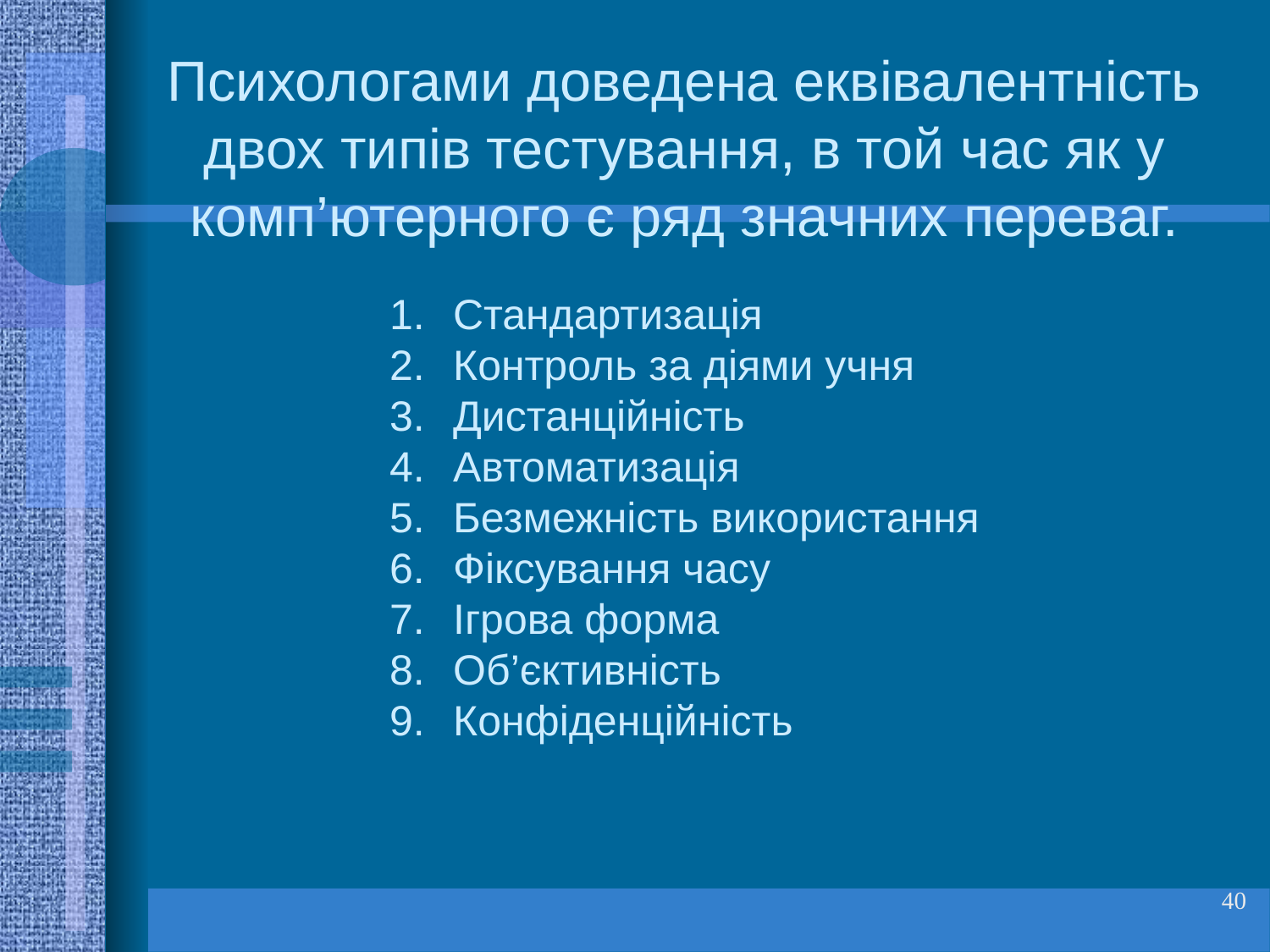

# Психологами доведена еквівалентність двох типів тестування, в той час як у комп’ютерного є ряд значних переваг.
Стандартизація
Контроль за діями учня
Дистанційність
Автоматизація
Безмежність використання
Фіксування часу
Ігрова форма
Об’єктивність
Конфіденційність
40